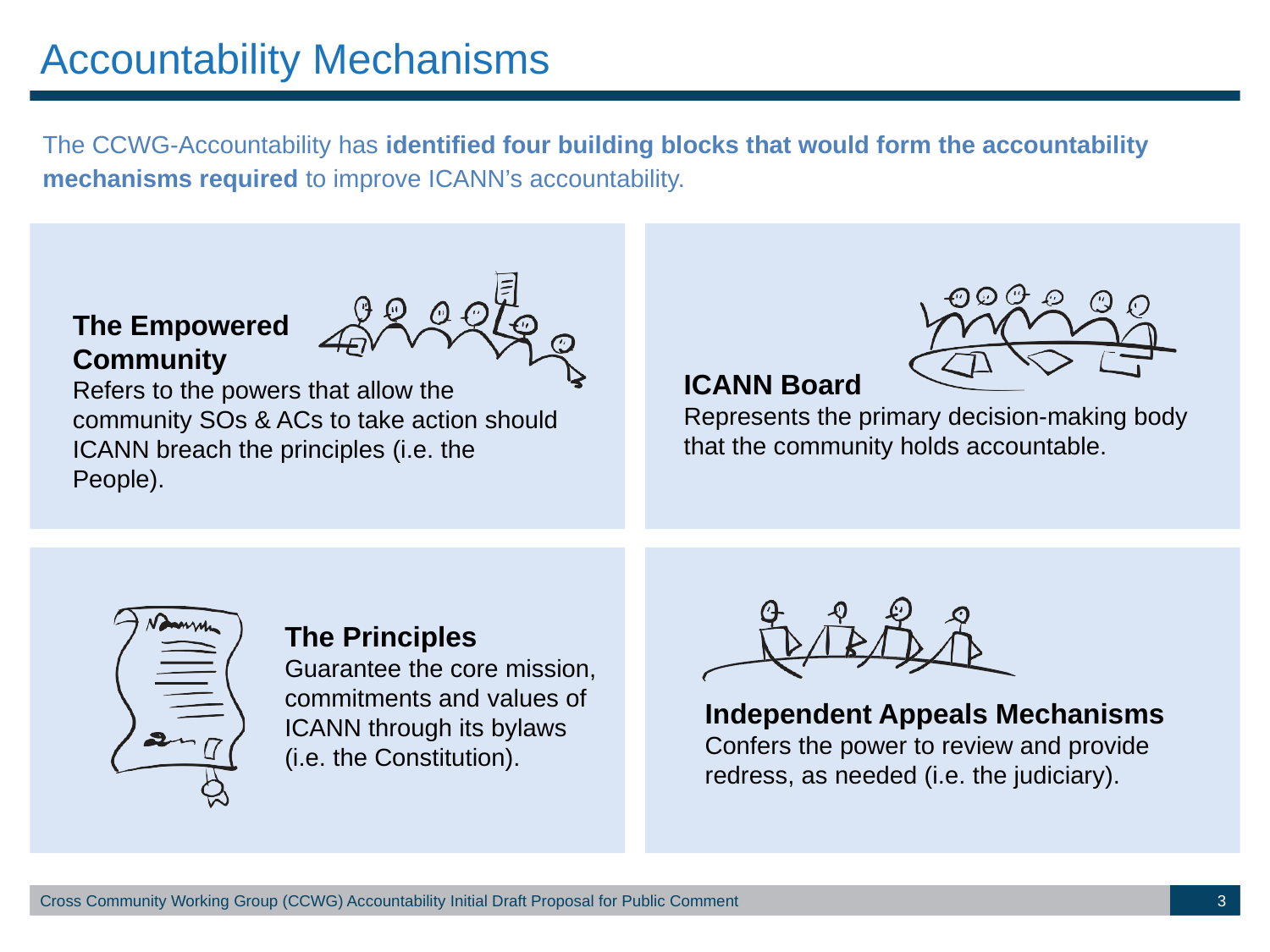

# Accountability Mechanisms

The CCWG-Accountability has identified four building blocks that would form the accountability mechanisms required to improve ICANN’s accountability.

The Empowered
Community
Refers to the powers that allow the community SOs & ACs to take action should ICANN breach the principles (i.e. the People).
ICANN Board
Represents the primary decision-making body that the community holds accountable.

The Principles Guarantee the core mission, commitments and values of ICANN through its bylaws
(i.e. the Constitution).
Independent Appeals Mechanisms
Confers the power to review and provide redress, as needed (i.e. the judiciary).

Cross Community Working Group (CCWG) Accountability Initial Draft Proposal for Public Comment
3